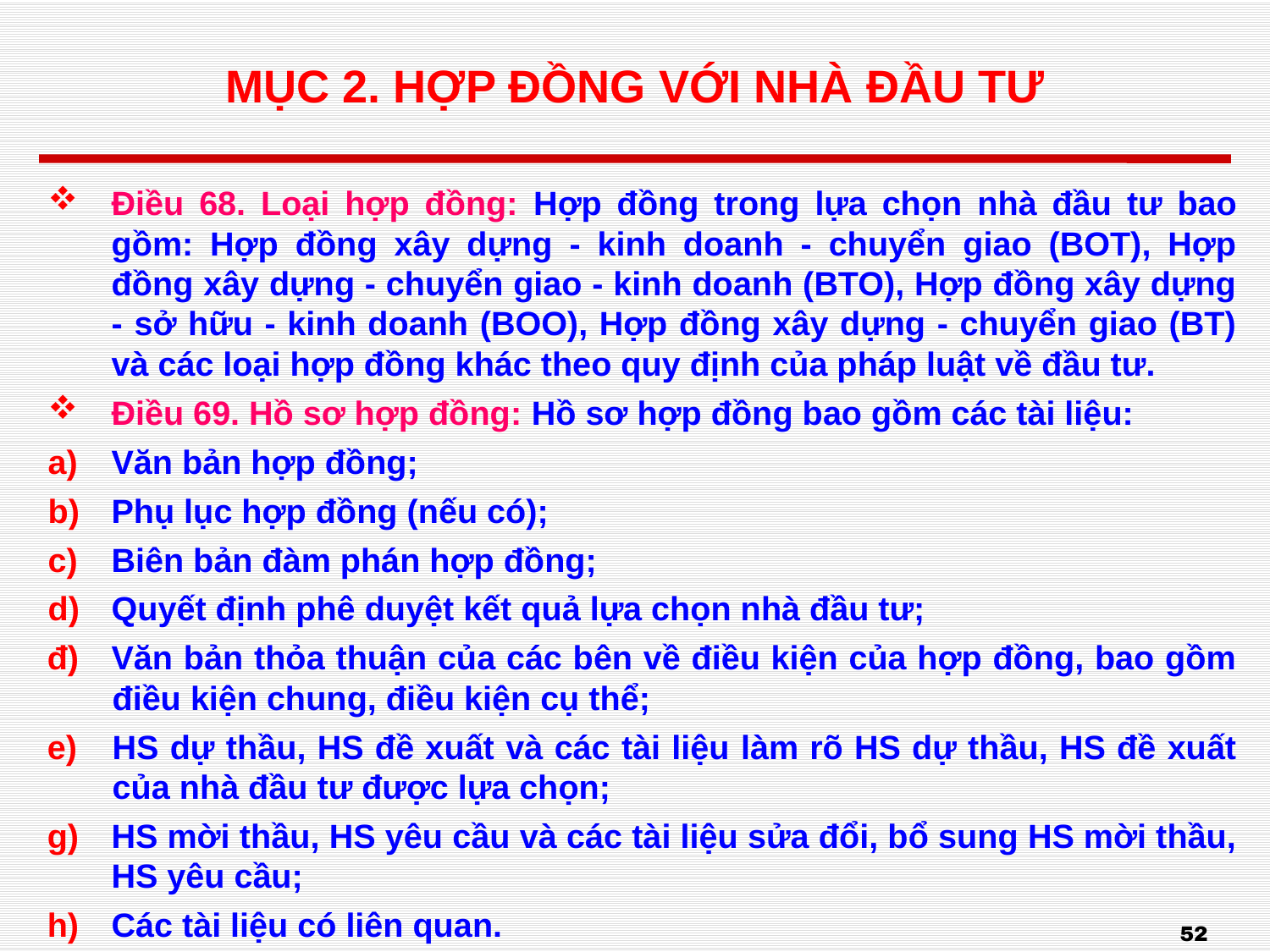

# MỤC 2. HỢP ĐỒNG VỚI NHÀ ĐẦU TƯ
Điều 68. Loại hợp đồng: Hợp đồng trong lựa chọn nhà đầu tư bao gồm: Hợp đồng xây dựng - kinh doanh - chuyển giao (BOT), Hợp đồng xây dựng - chuyển giao - kinh doanh (BTO), Hợp đồng xây dựng - sở hữu - kinh doanh (BOO), Hợp đồng xây dựng - chuyển giao (BT) và các loại hợp đồng khác theo quy định của pháp luật về đầu tư.
Điều 69. Hồ sơ hợp đồng: Hồ sơ hợp đồng bao gồm các tài liệu:
Văn bản hợp đồng;
Phụ lục hợp đồng (nếu có);
Biên bản đàm phán hợp đồng;
Quyết định phê duyệt kết quả lựa chọn nhà đầu tư;
đ)   Văn bản thỏa thuận của các bên về điều kiện của hợp đồng, bao gồm điều kiện chung, điều kiện cụ thể;
HS dự thầu, HS đề xuất và các tài liệu làm rõ HS dự thầu, HS đề xuất của nhà đầu tư được lựa chọn;
HS mời thầu, HS yêu cầu và các tài liệu sửa đổi, bổ sung HS mời thầu, HS yêu cầu;
Các tài liệu có liên quan.